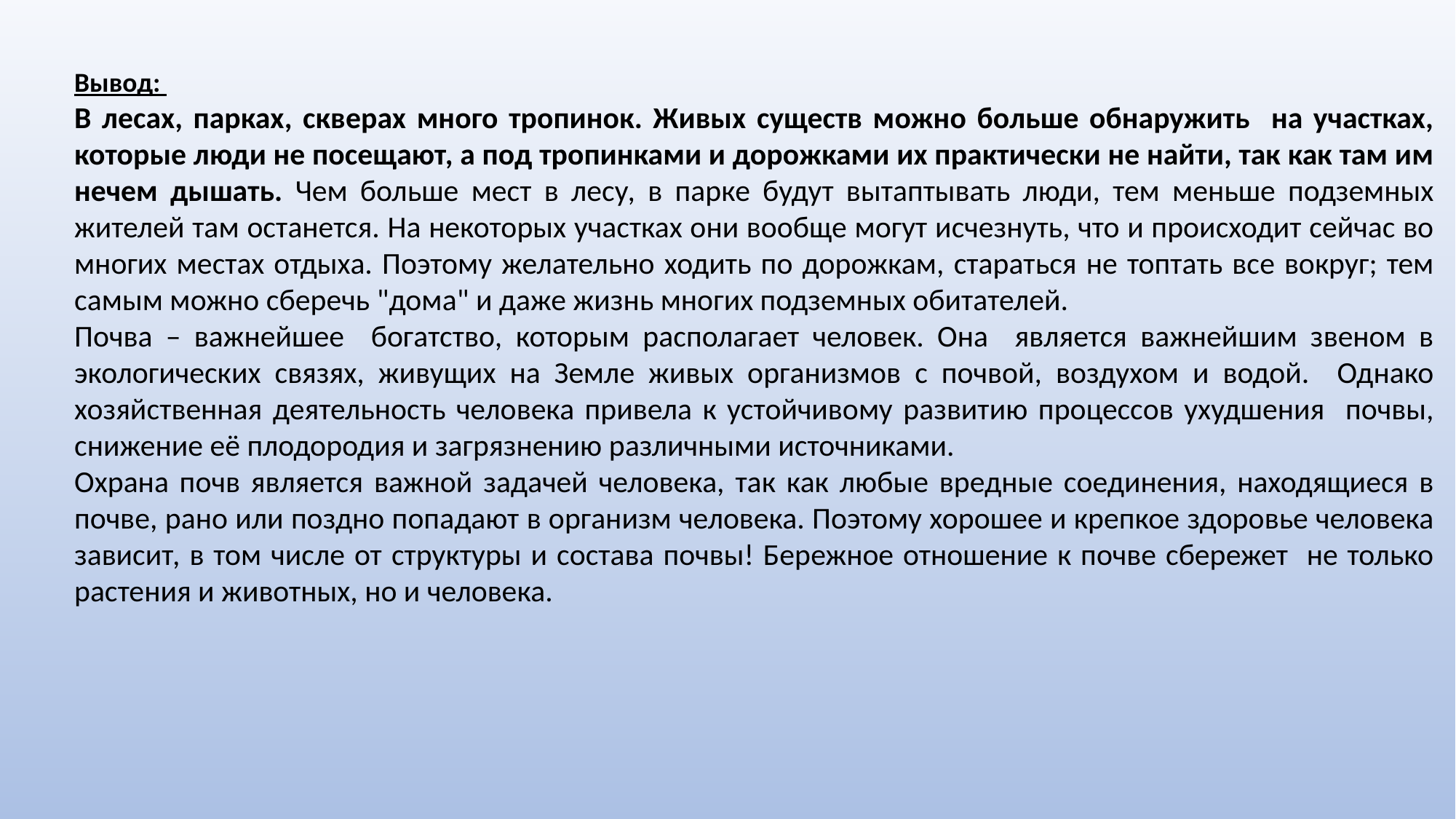

Вывод:
В лесах, парках, скверах много тропинок. Живых существ можно больше обнаружить  на участках, которые люди не посещают, а под тропинками и дорожками их практически не найти, так как там им нечем дышать. Чем больше мест в лесу, в парке будут вытаптывать люди, тем меньше подземных жителей там останется. На некоторых участках они вообще могут исчезнуть, что и происходит сейчас во многих местах отдыха. Поэтому желательно ходить по дорожкам, стараться не топтать все вокруг; тем самым можно сберечь "дома" и даже жизнь многих подземных обитателей.
Почва – важнейшее  богатство, которым располагает человек. Она  является важнейшим звеном в экологических связях, живущих на Земле живых организмов с почвой, воздухом и водой.  Однако хозяйственная деятельность человека привела к устойчивому развитию процессов ухудшения  почвы, снижение её плодородия и загрязнению различными источниками.
Охрана почв является важной задачей человека, так как любые вредные соединения, находящиеся в почве, рано или поздно попадают в организм человека. Поэтому хорошее и крепкое здоровье человека зависит, в том числе от структуры и состава почвы! Бережное отношение к почве сбережет  не только растения и животных, но и человека.